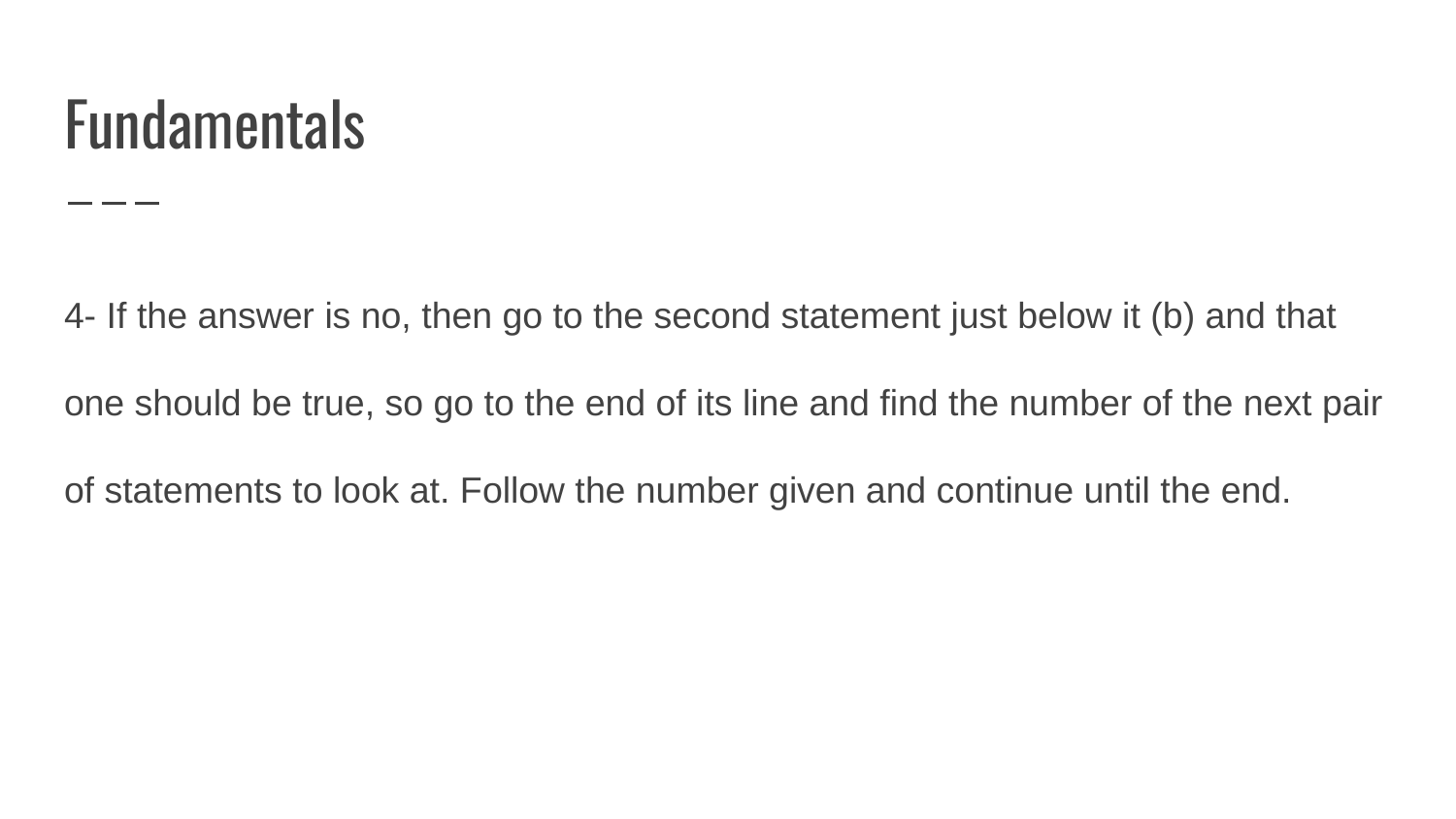

# Fundamentals
4- If the answer is no, then go to the second statement just below it (b) and that one should be true, so go to the end of its line and find the number of the next pair of statements to look at. Follow the number given and continue until the end.